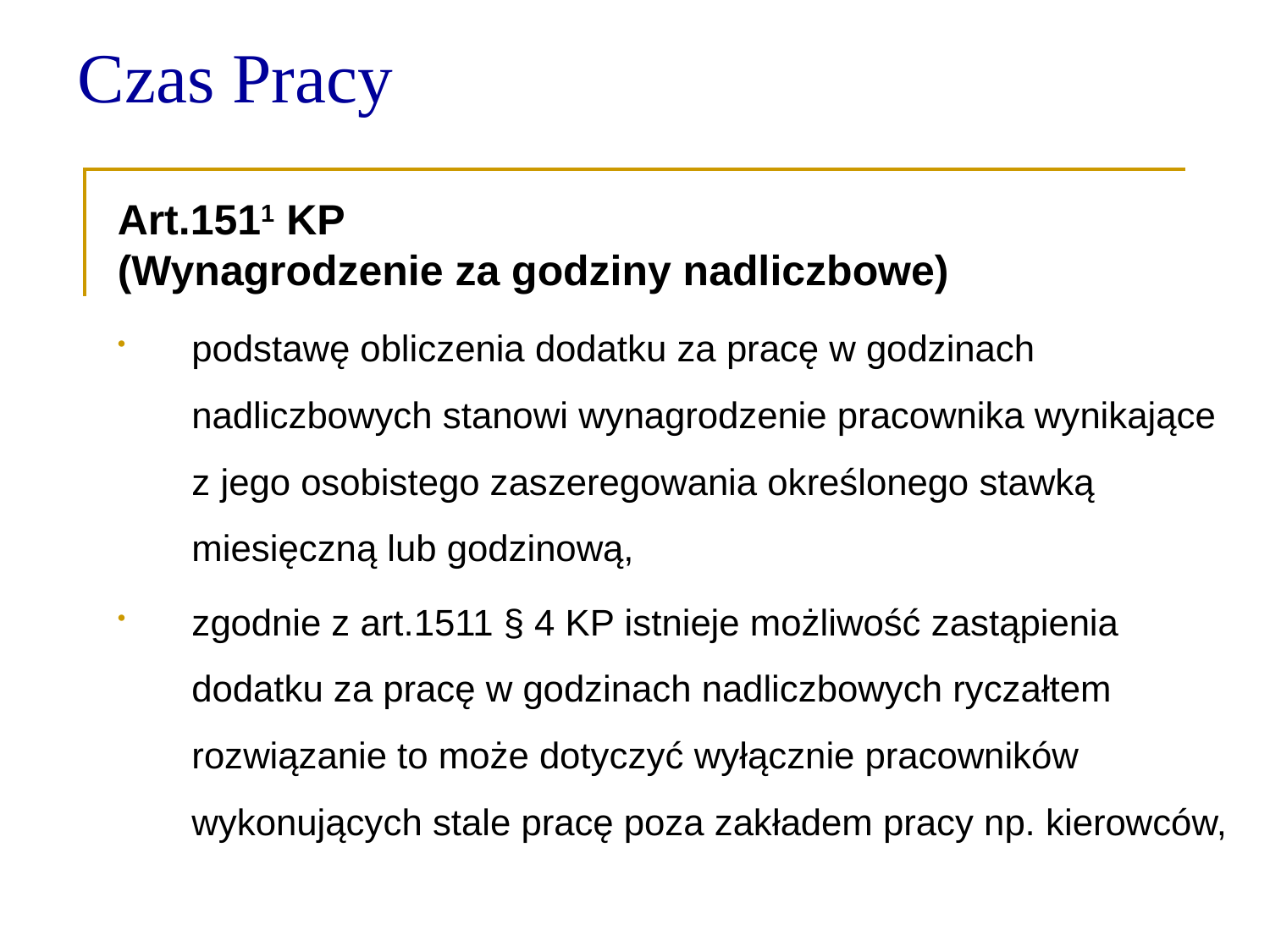

Czas Pracy
Art.1511 KP
(Wynagrodzenie za godziny nadliczbowe)
podstawę obliczenia dodatku za pracę w godzinach nadliczbowych stanowi wynagrodzenie pracownika wynikające z jego osobistego zaszeregowania określonego stawką miesięczną lub godzinową,
zgodnie z art.1511 § 4 KP istnieje możliwość zastąpienia dodatku za pracę w godzinach nadliczbowych ryczałtem rozwiązanie to może dotyczyć wyłącznie pracowników wykonujących stale pracę poza zakładem pracy np. kierowców,